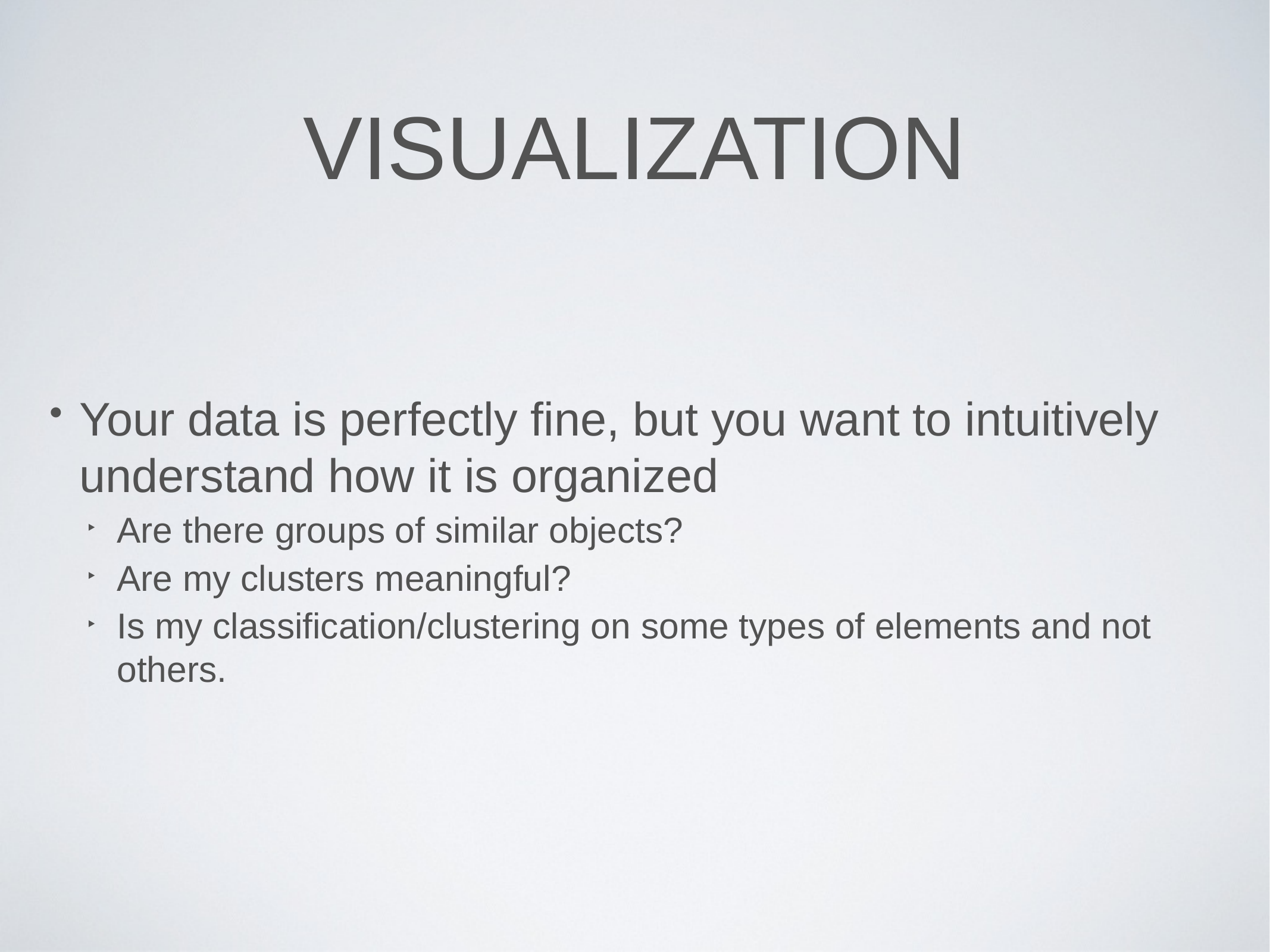

# Visualization
Your data is perfectly fine, but you want to intuitively understand how it is organized
Are there groups of similar objects?
Are my clusters meaningful?
Is my classification/clustering on some types of elements and not others.
5